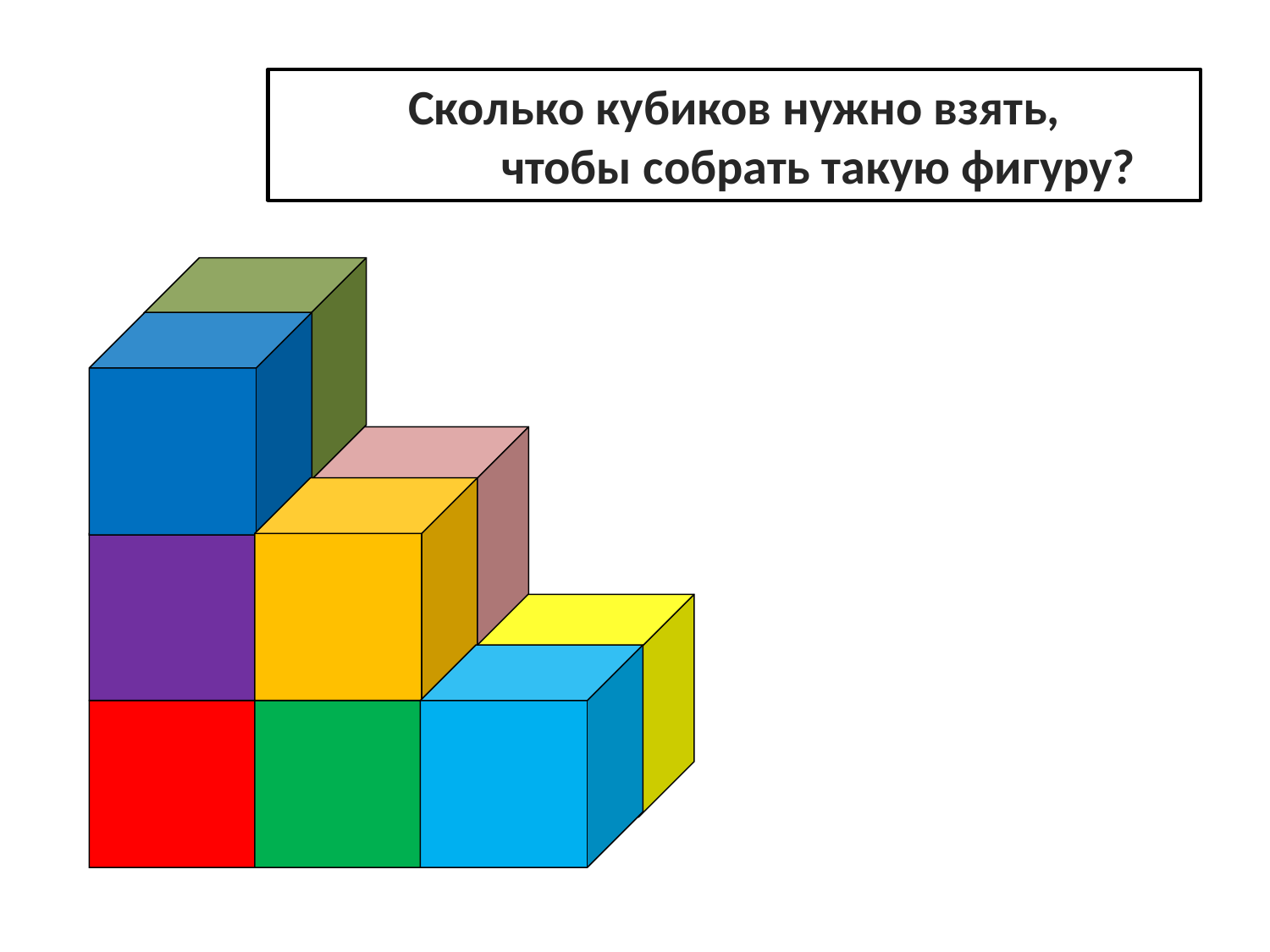

Сколько кубиков нужно взять,
               чтобы собрать такую фигуру?